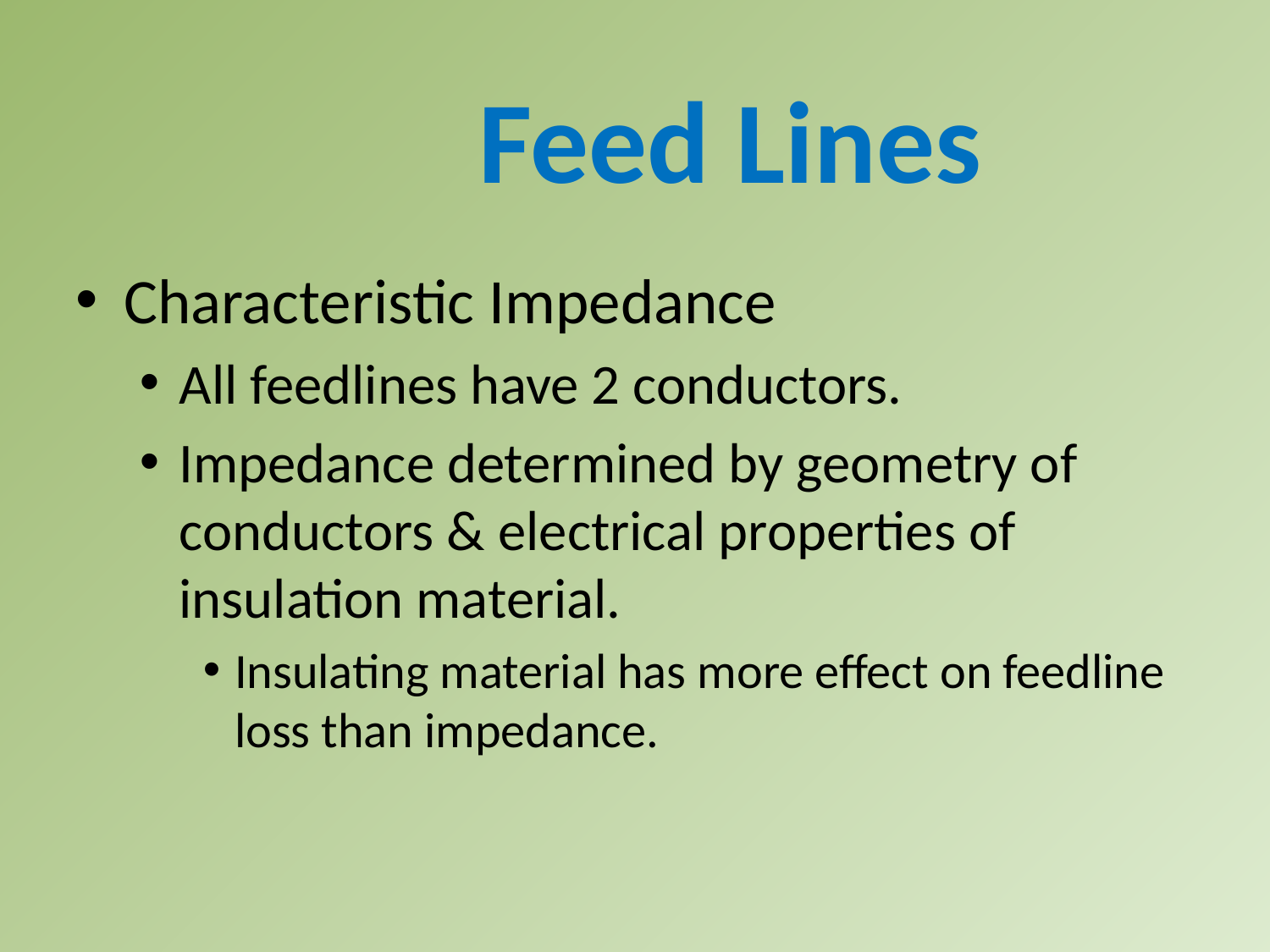

Feed Lines
Characteristic Impedance
All feedlines have 2 conductors.
Impedance determined by geometry of conductors & electrical properties of insulation material.
Insulating material has more effect on feedline loss than impedance.